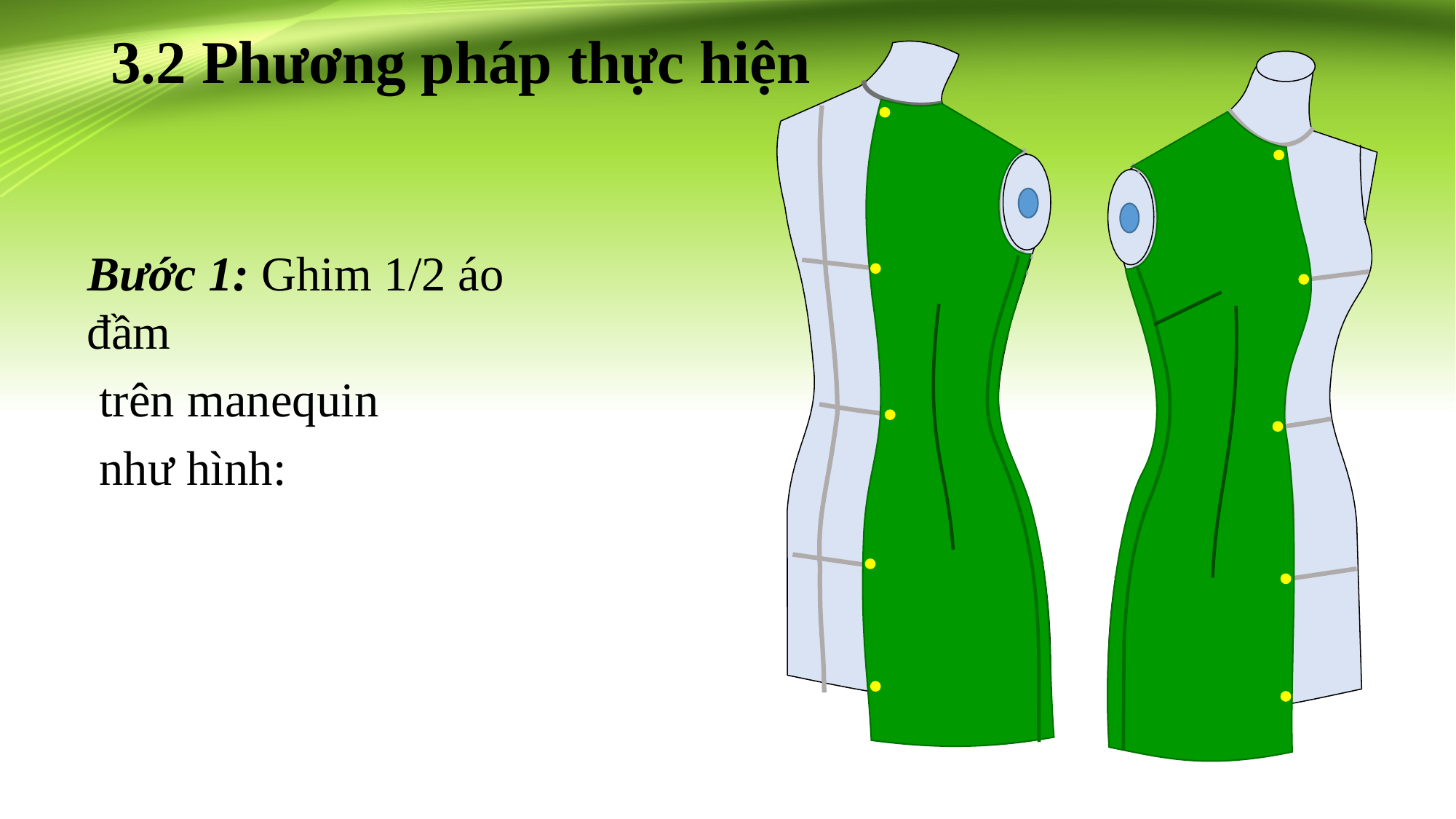

# 3.2 Phương pháp thực hiện

Bước 1: Ghim 1/2 áo đầm
 trên manequin
 như hình: